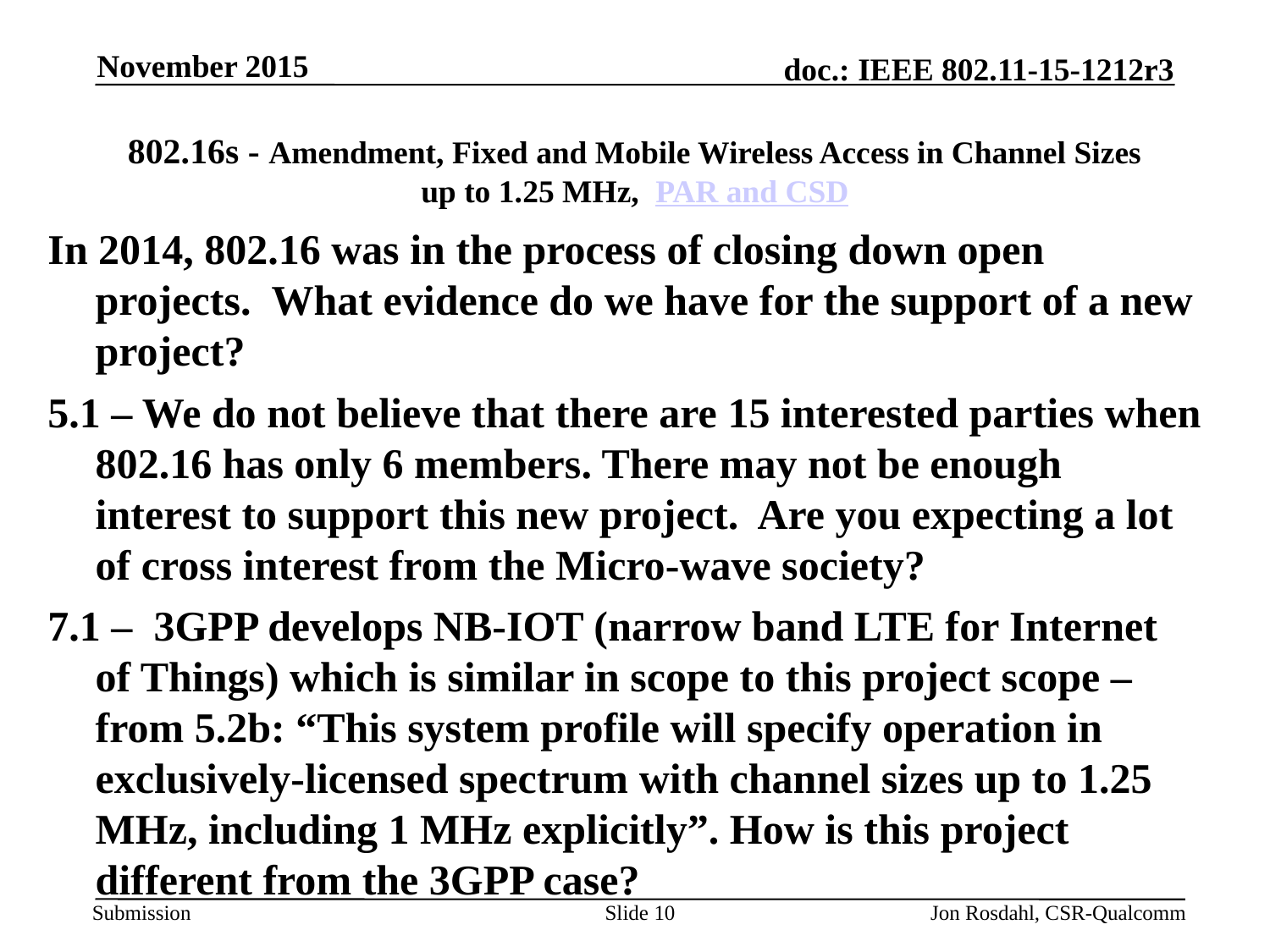

November 2015
# 802.16s - Amendment, Fixed and Mobile Wireless Access in Channel Sizes up to 1.25 MHz,  PAR and CSD
In 2014, 802.16 was in the process of closing down open projects.  What evidence do we have for the support of a new project?
5.1 – We do not believe that there are 15 interested parties when 802.16 has only 6 members. There may not be enough interest to support this new project.  Are you expecting a lot of cross interest from the Micro-wave society?
7.1 –  3GPP develops NB-IOT (narrow band LTE for Internet of Things) which is similar in scope to this project scope – from 5.2b: “This system profile will specify operation in exclusively-licensed spectrum with channel sizes up to 1.25 MHz, including 1 MHz explicitly”. How is this project different from the 3GPP case?

Slide 10
Jon Rosdahl, CSR-Qualcomm